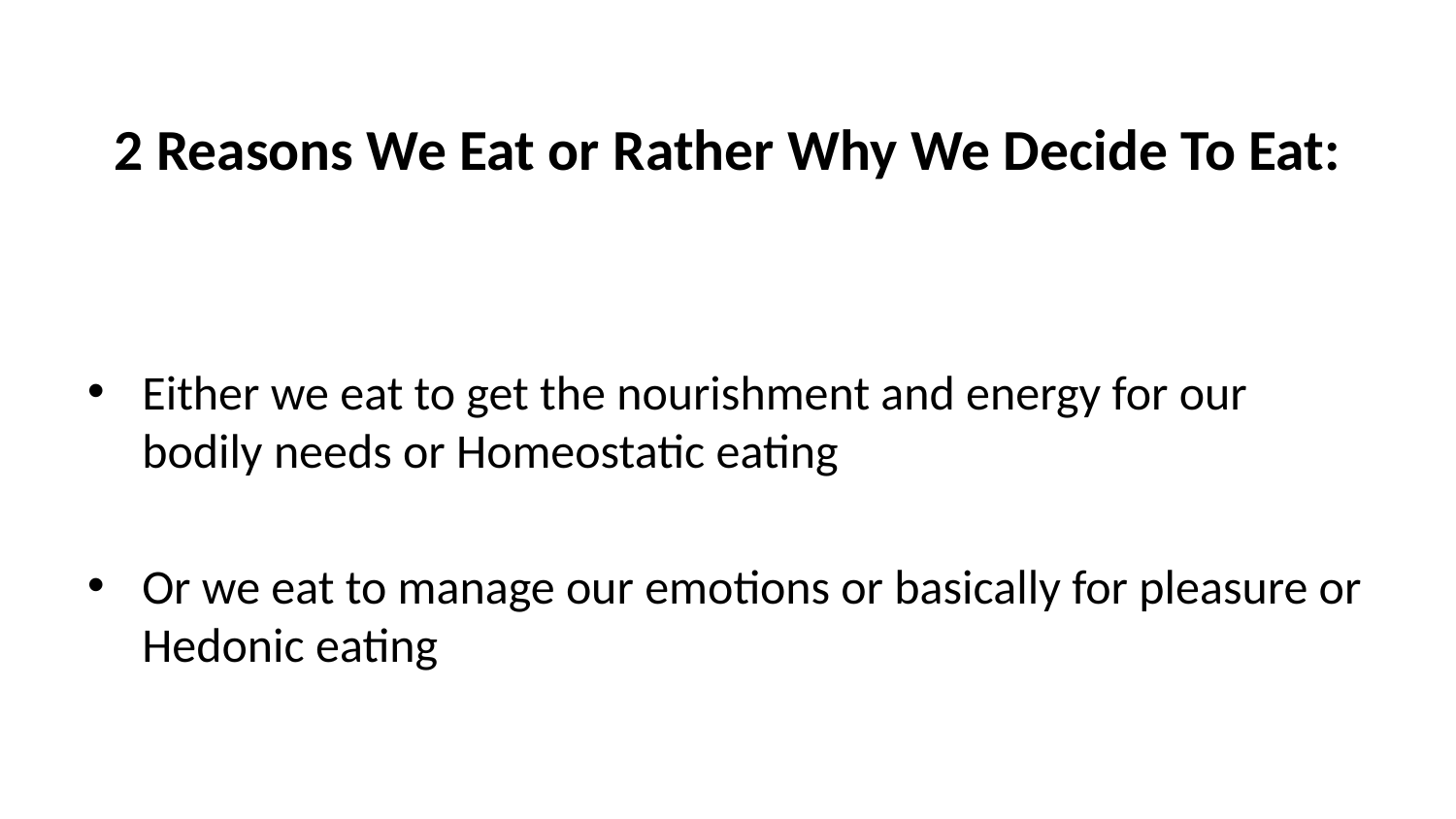

# 2 Reasons We Eat or Rather Why We Decide To Eat:
Either we eat to get the nourishment and energy for our bodily needs or Homeostatic eating

Or we eat to manage our emotions or basically for pleasure or Hedonic eating